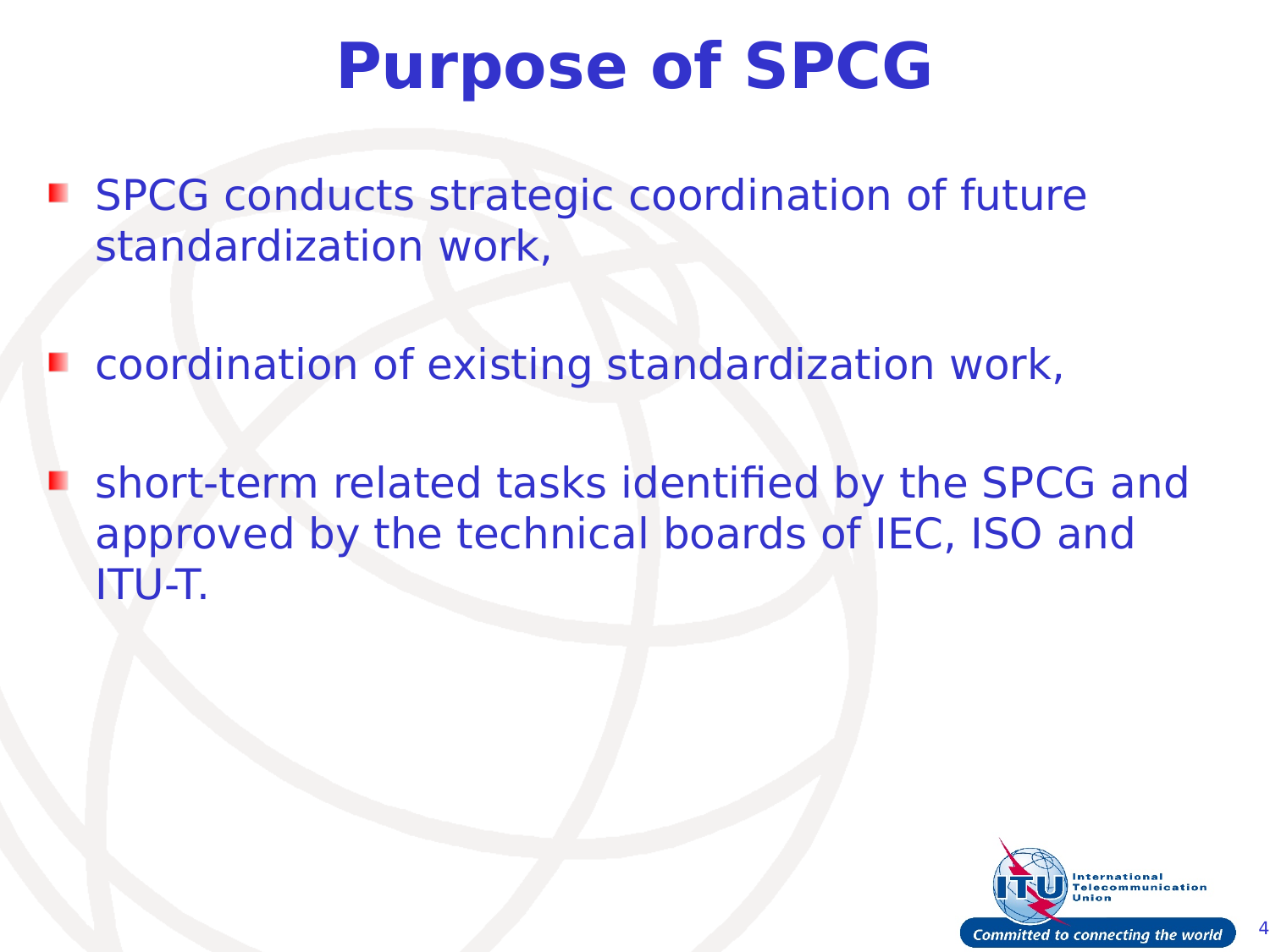

# Purpose of SPCG
SPCG conducts strategic coordination of future standardization work,

coordination of existing standardization work,

short-term related tasks identified by the SPCG and approved by the technical boards of IEC, ISO and ITU-T.
4